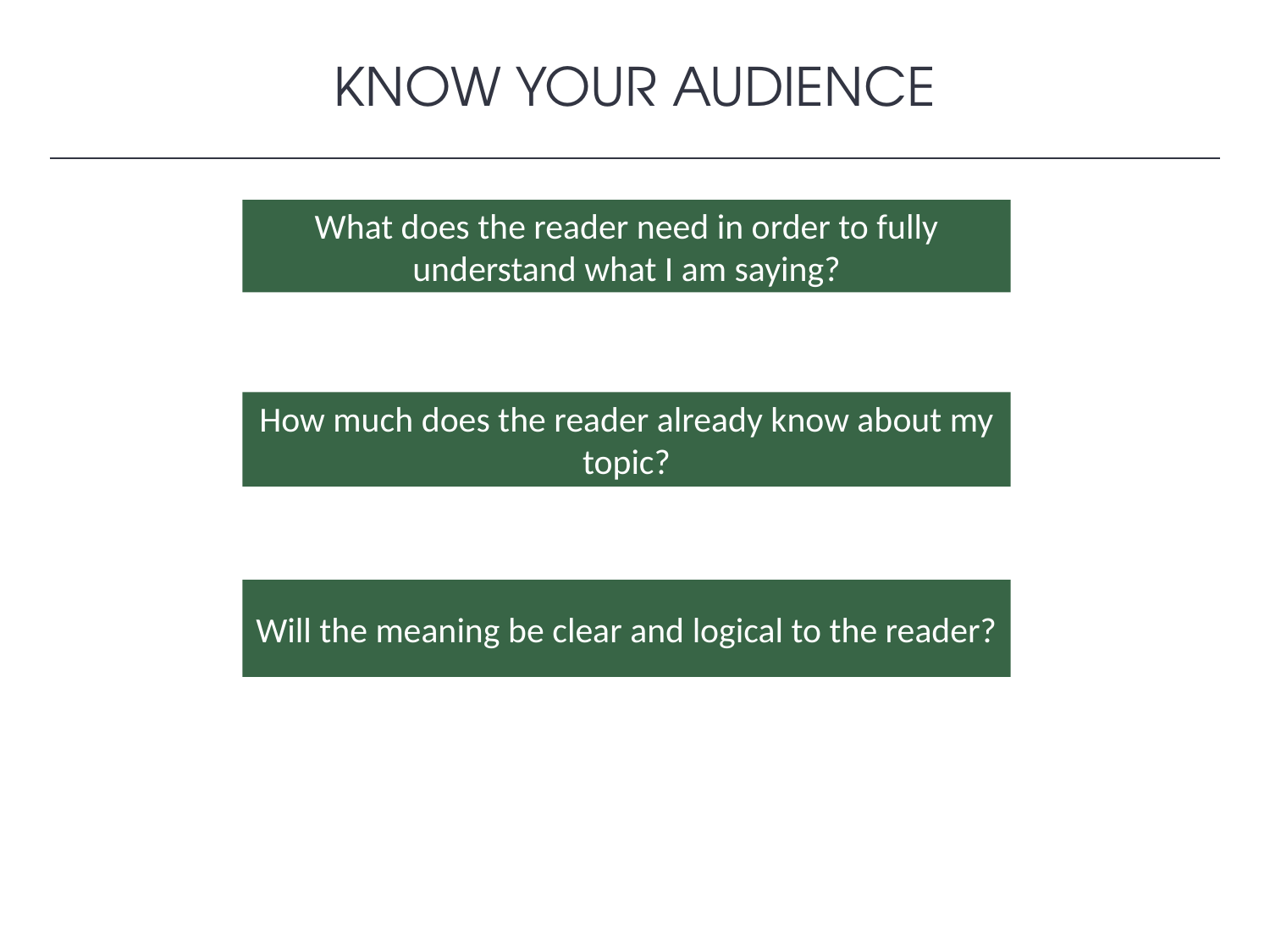

KNOW YOUR AUDIENCE
HAWKES LEARNING
What does the reader need in order to fully understand what I am saying?
How much does the reader already know about my topic?
Will the meaning be clear and logical to the reader?